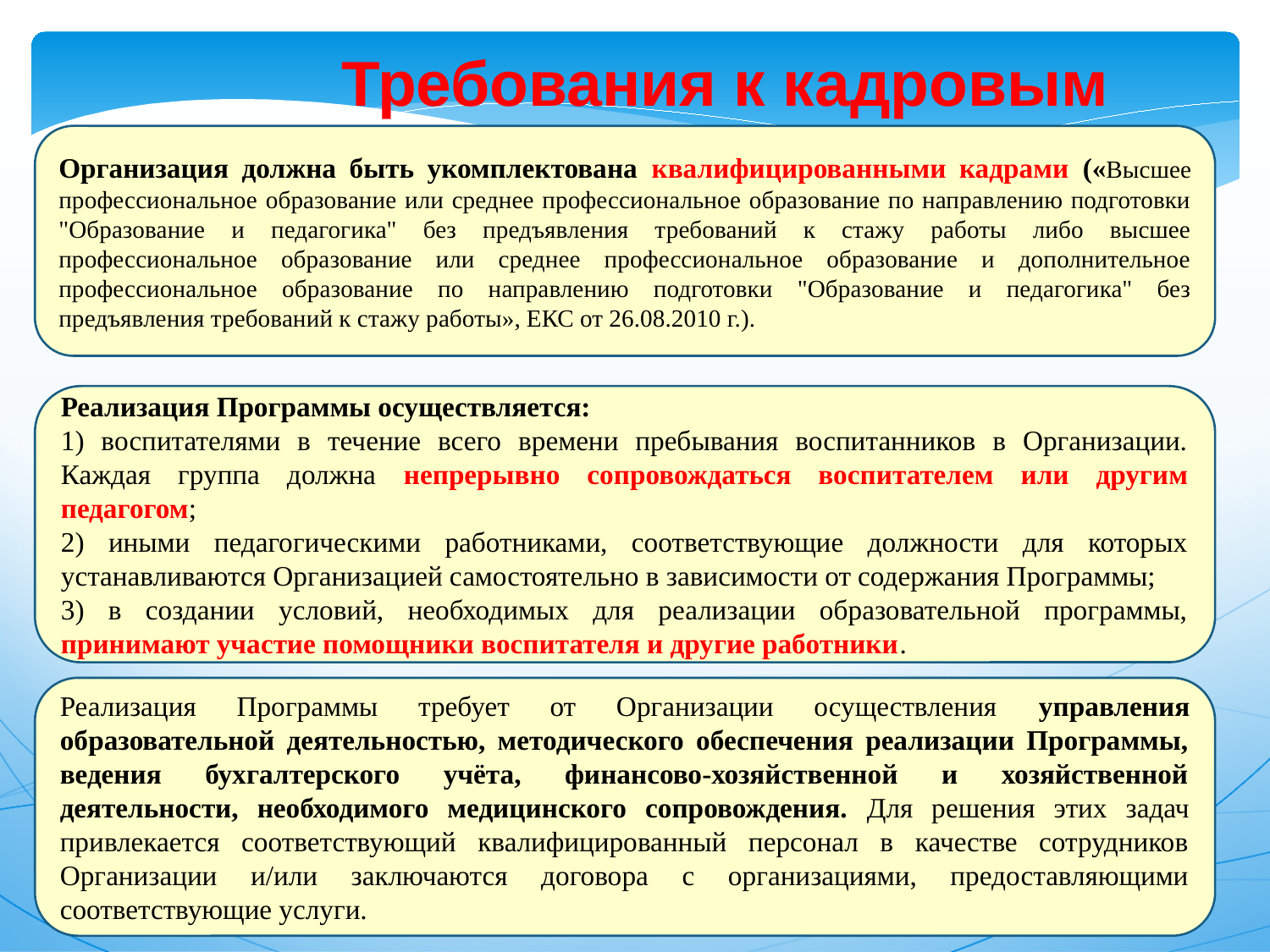

Требования к кадровым условиям
Организация должна быть укомплектована квалифицированными кадрами («Высшее профессиональное образование или среднее профессиональное образование по направлению подготовки "Образование и педагогика" без предъявления требований к стажу работы либо высшее профессиональное образование или среднее профессиональное образование и дополнительное профессиональное образование по направлению подготовки "Образование и педагогика" без предъявления требований к стажу работы», ЕКС от 26.08.2010 г.).
Реализация Программы осуществляется:
1) воспитателями в течение всего времени пребывания воспитанников в Организации. Каждая группа должна непрерывно сопровождаться воспитателем или другим педагогом;
2) иными педагогическими работниками, соответствующие должности для которых устанавливаются Организацией самостоятельно в зависимости от содержания Программы;
3) в создании условий, необходимых для реализации образовательной программы, принимают участие помощники воспитателя и другие работники.
Реализация Программы требует от Организации осуществления управления образовательной деятельностью, методического обеспечения реализации Программы, ведения бухгалтерского учёта, финансово-хозяйственной и хозяйственной деятельности, необходимого медицинского сопровождения. Для решения этих задач привлекается соответствующий квалифицированный персонал в качестве сотрудников Организации и/или заключаются договора с организациями, предоставляющими соответствующие услуги.